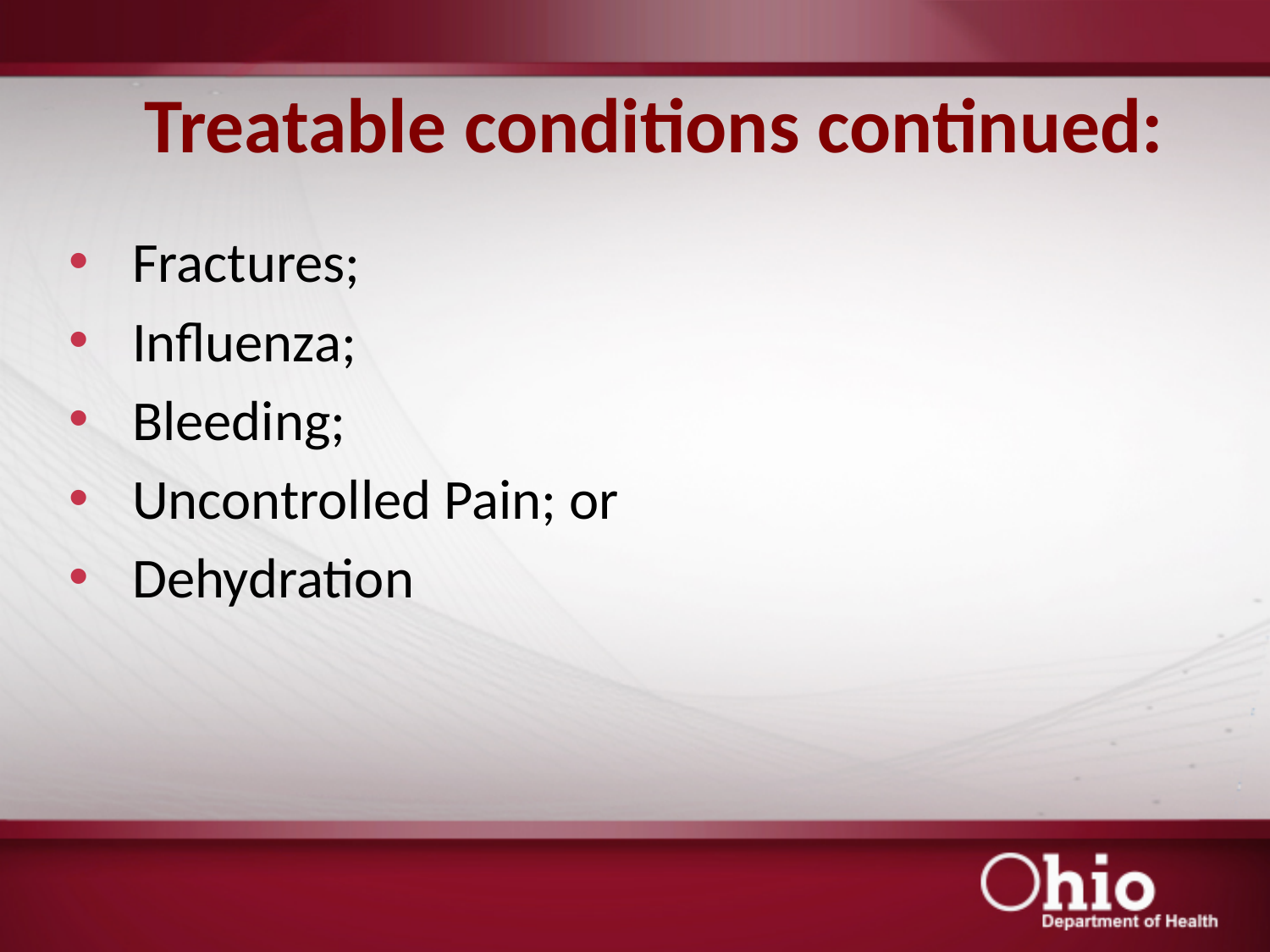

# Treatable conditions continued:
Fractures;
Influenza;
Bleeding;
Uncontrolled Pain; or
Dehydration